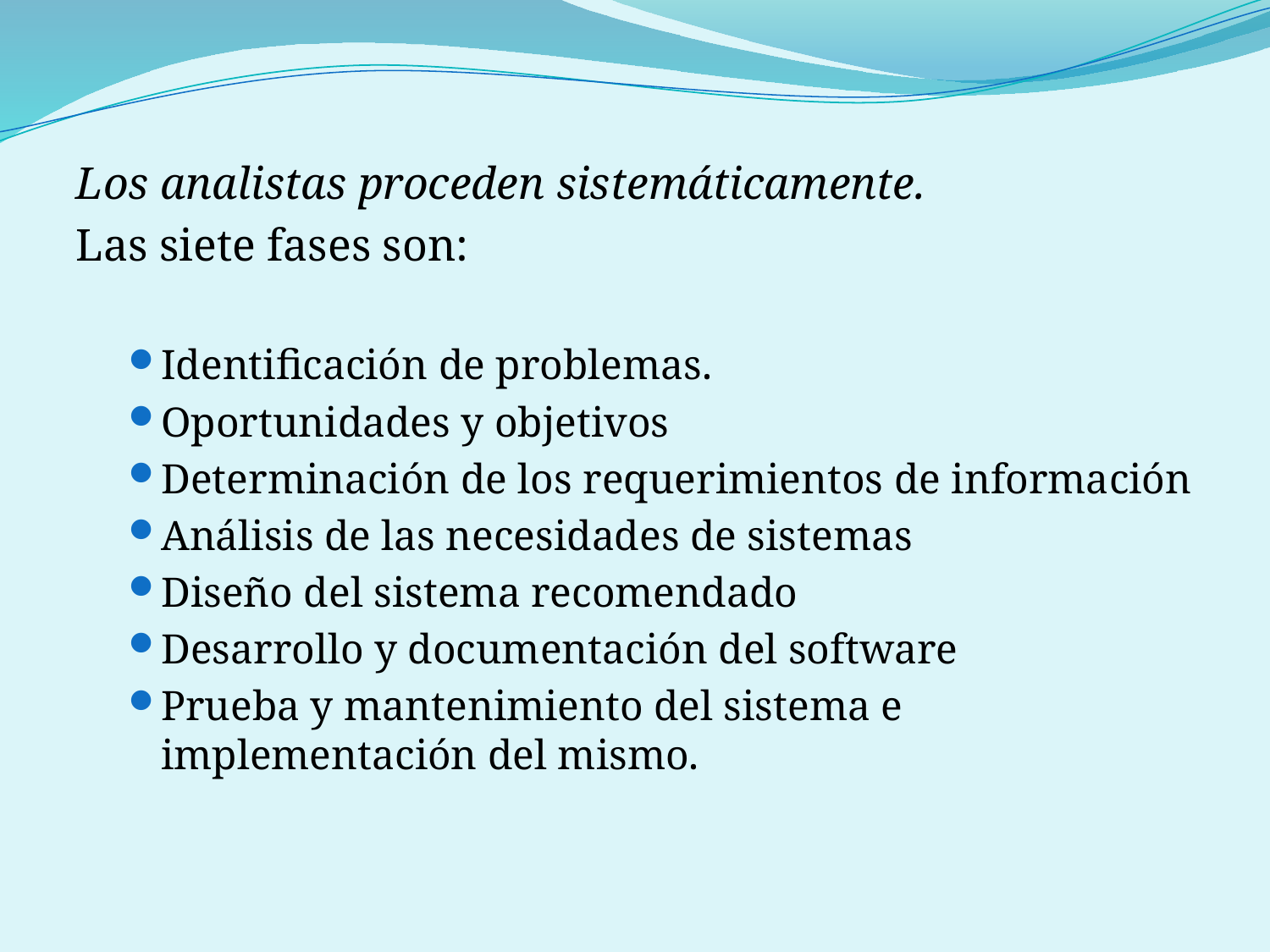

#
Los analistas proceden sistemáticamente.
Las siete fases son:

Identificación de problemas.
Oportunidades y objetivos
Determinación de los requerimientos de información
Análisis de las necesidades de sistemas
Diseño del sistema recomendado
Desarrollo y documentación del software
Prueba y mantenimiento del sistema e implementación del mismo.